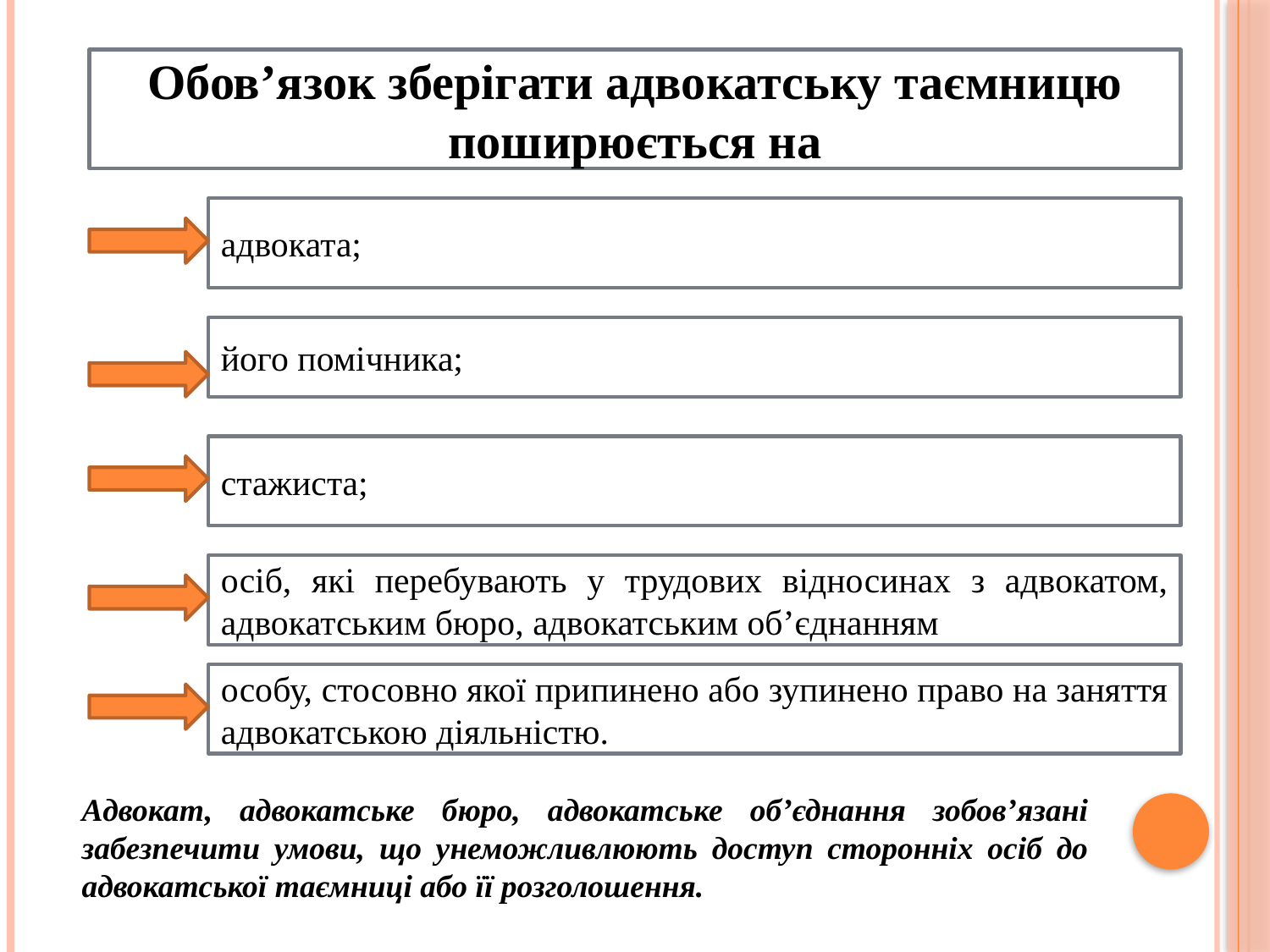

Обов’язок зберігати адвокатську таємницю поширюється на
адвоката;

його помічника;

стажиста;

осіб, які перебувають у трудових відносинах з адвокатом, адвокатським бюро, адвокатським об’єднанням

особу, стосовно якої припинено або зупинено право на заняття адвокатською діяльністю.

Адвокат, адвокатське бюро, адвокатське об’єднання зобов’язані забезпечити умови, що унеможливлюють доступ сторонніх осіб до адвокатської таємниці або її розголошення.